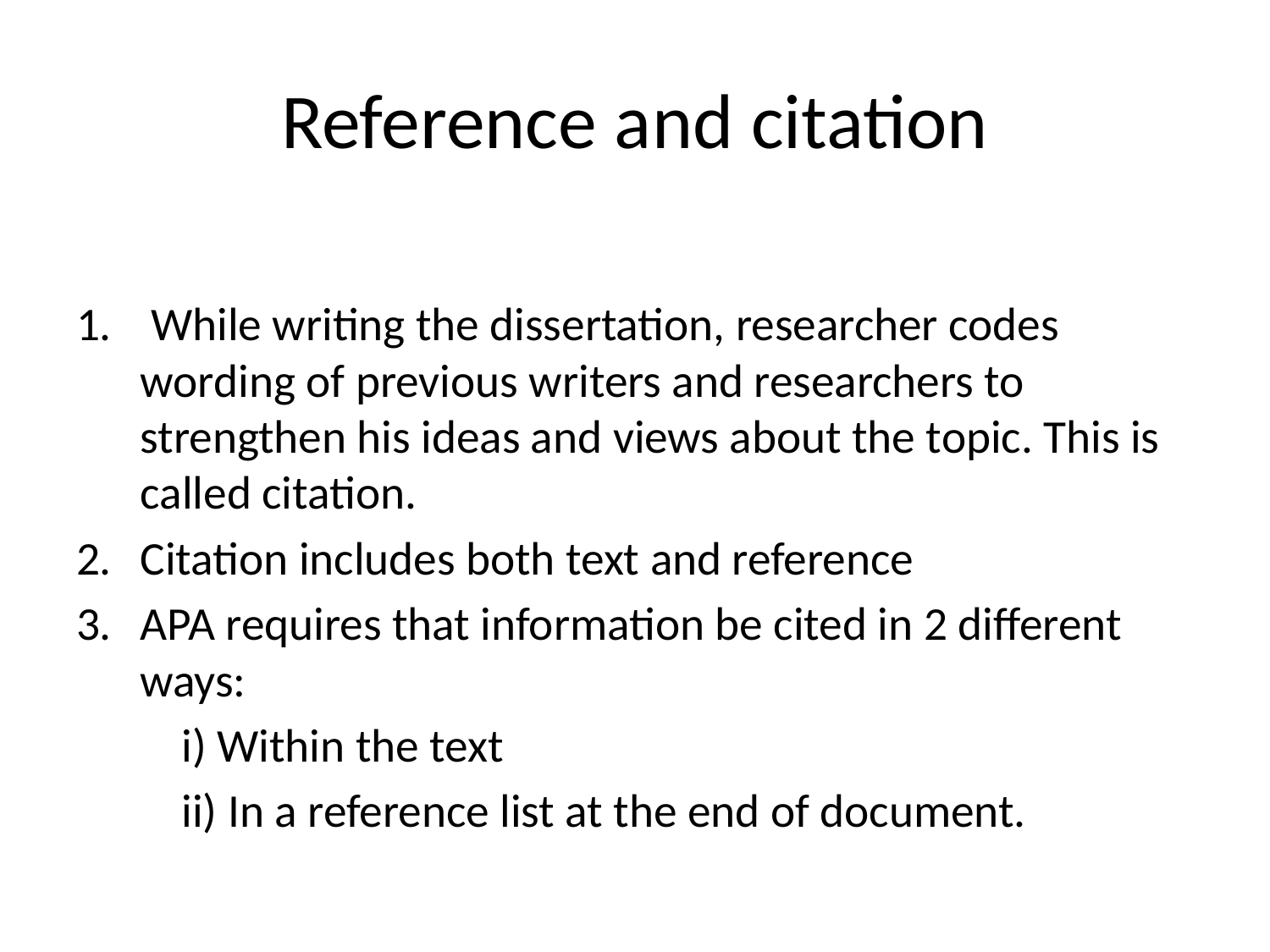

# Reference and citation

 While writing the dissertation, researcher codes wording of previous writers and researchers to strengthen his ideas and views about the topic. This is called citation.
Citation includes both text and reference
APA requires that information be cited in 2 different ways:
	i) Within the text
	ii) In a reference list at the end of document.